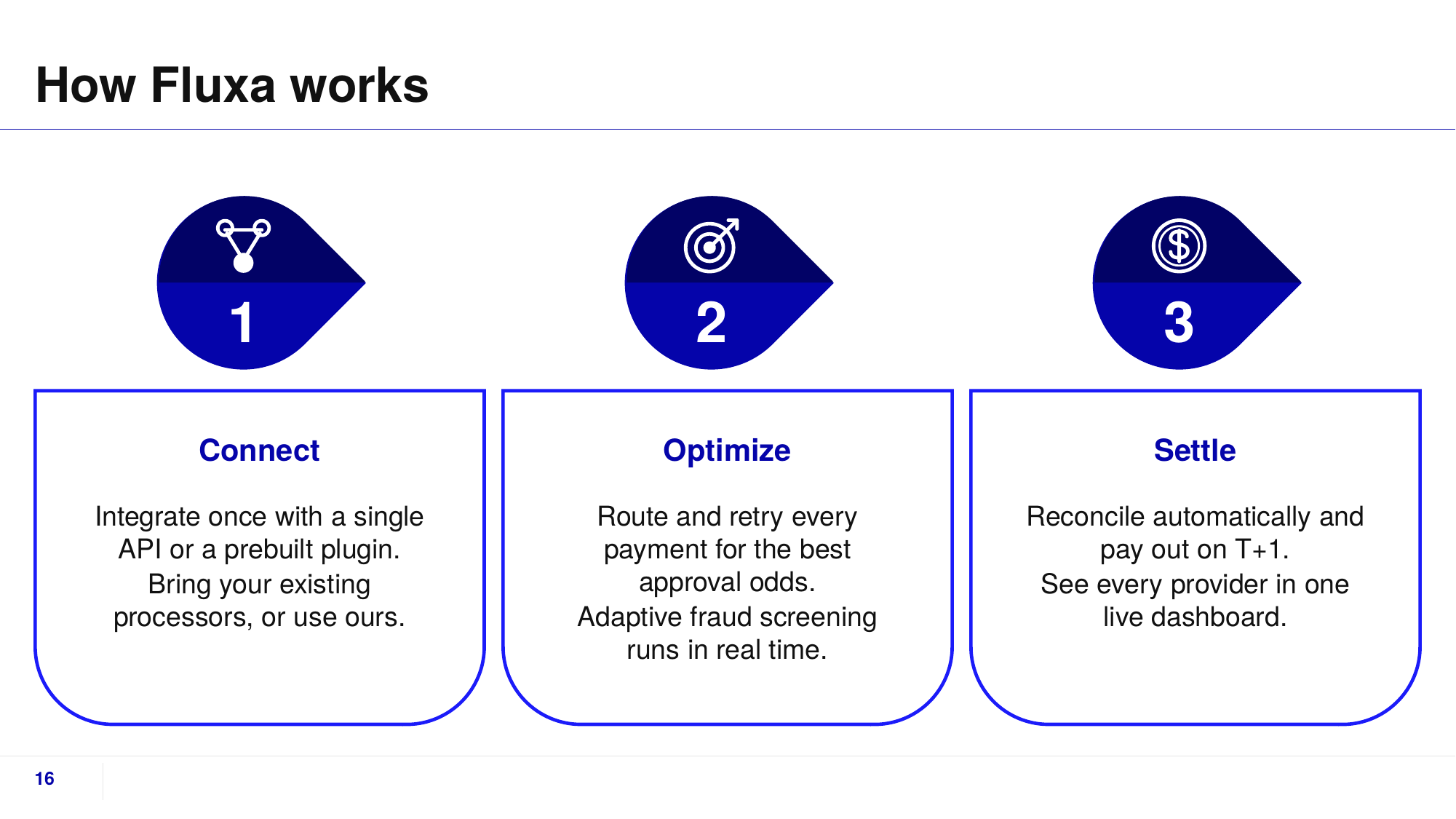

# How Fluxa works

1
2
3

Connect
Optimize
Settle
Integrate once with a single API or a prebuilt plugin.
Bring your existing processors, or use ours.
Route and retry every payment for the best approval odds.
Adaptive fraud screening runs in real time.
Reconcile automatically and pay out on T+1.
See every provider in one live dashboard.
16